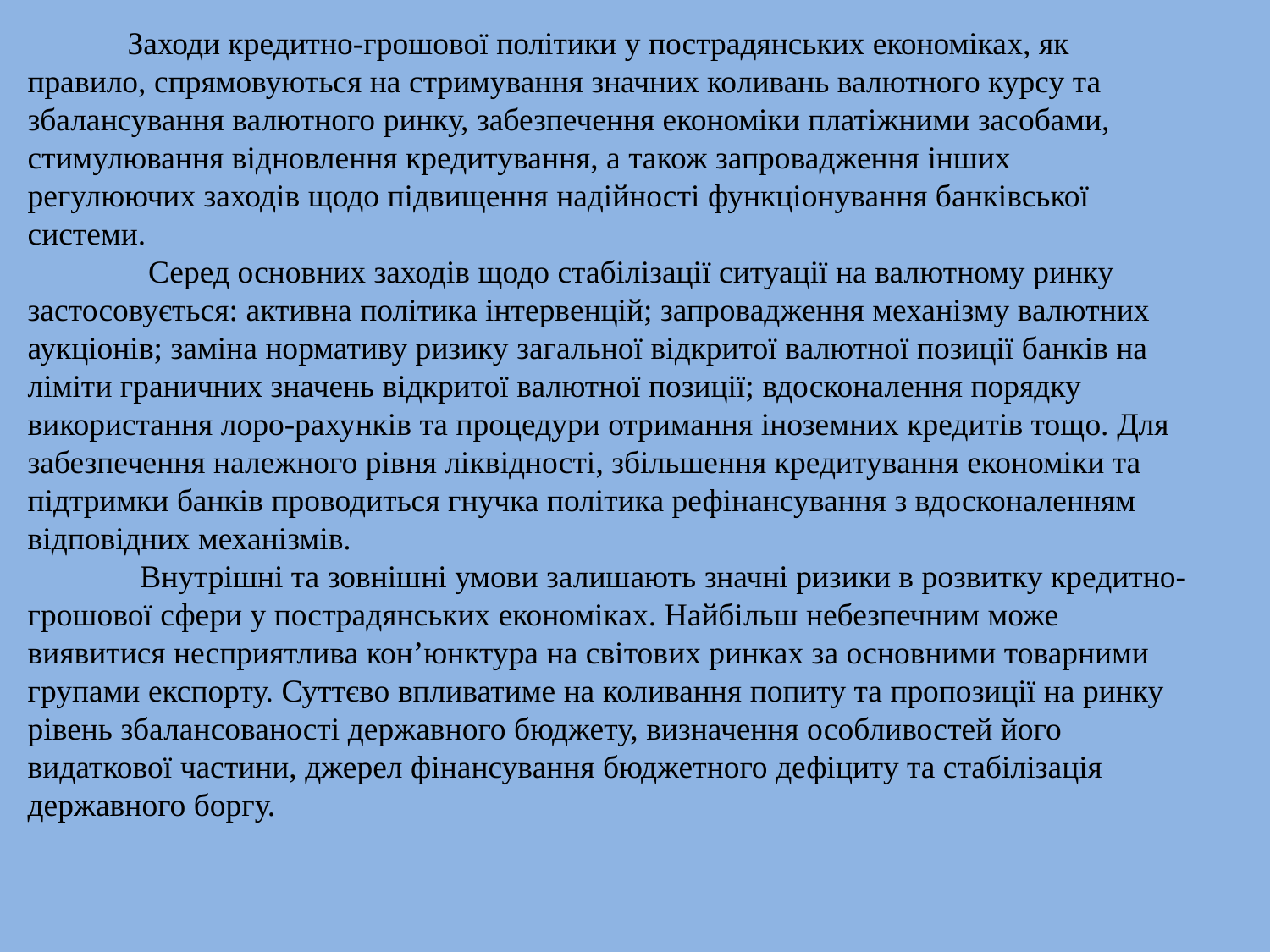

Заходи кредитно-грошової політики у пострадянських економіках, як
правило, спрямовуються на стримування значних коливань валютного курсу та
збалансування валютного ринку, забезпечення економіки платіжними засобами,
стимулювання відновлення кредитування, а також запровадження інших
регулюючих заходів щодо підвищення надійності функціонування банківської
системи.
               Серед основних заходів щодо стабілізації ситуації на валютному ринку
застосовується: активна політика інтервенцій; запровадження механізму валютних аукціонів; заміна нормативу ризику загальної відкритої валютної позиції банків на ліміти граничних значень відкритої валютної позиції; вдосконалення порядку використання лоро-рахунків та процедури отримання іноземних кредитів тощо. Для забезпечення належного рівня ліквідності, збільшення кредитування економіки та підтримки банків проводиться гнучка політика рефінансування з вдосконаленням відповідних механізмів.
              Внутрішні та зовнішні умови залишають значні ризики в розвитку кредитно-грошової сфери у пострадянських економіках. Найбільш небезпечним може виявитися несприятлива кон’юнктура на світових ринках за основними товарними групами експорту. Суттєво впливатиме на коливання попиту та пропозиції на ринку рівень збалансованості державного бюджету, визначення особливостей його видаткової частини, джерел фінансування бюджетного дефіциту та стабілізація державного боргу.